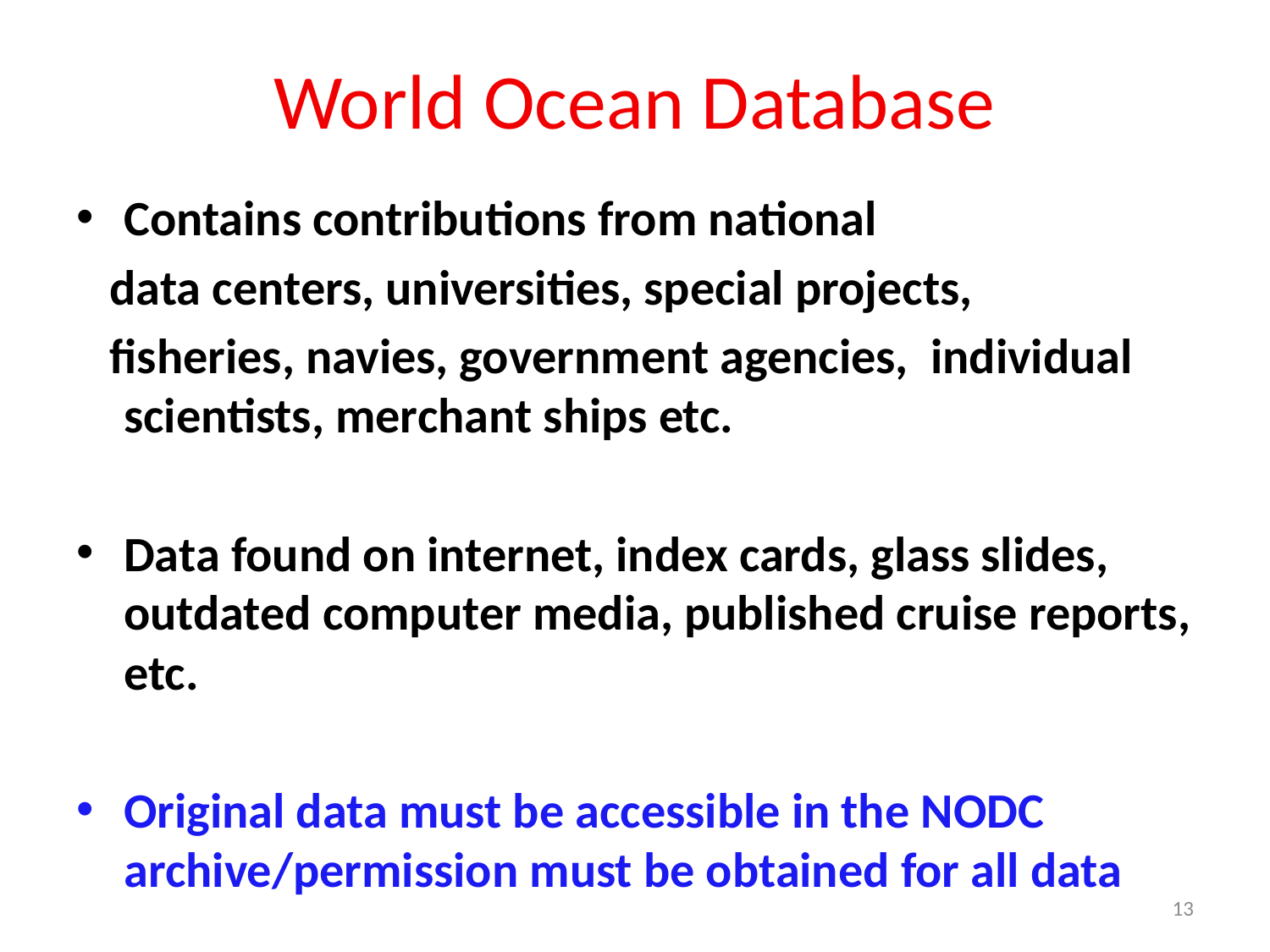

# World Ocean Database
Contains contributions from national
   data centers, universities, special projects,
   fisheries, navies, government agencies,  individual scientists, merchant ships etc.

Data found on internet, index cards, glass slides, outdated computer media, published cruise reports, etc.

Original data must be accessible in the NODC archive/permission must be obtained for all data

13